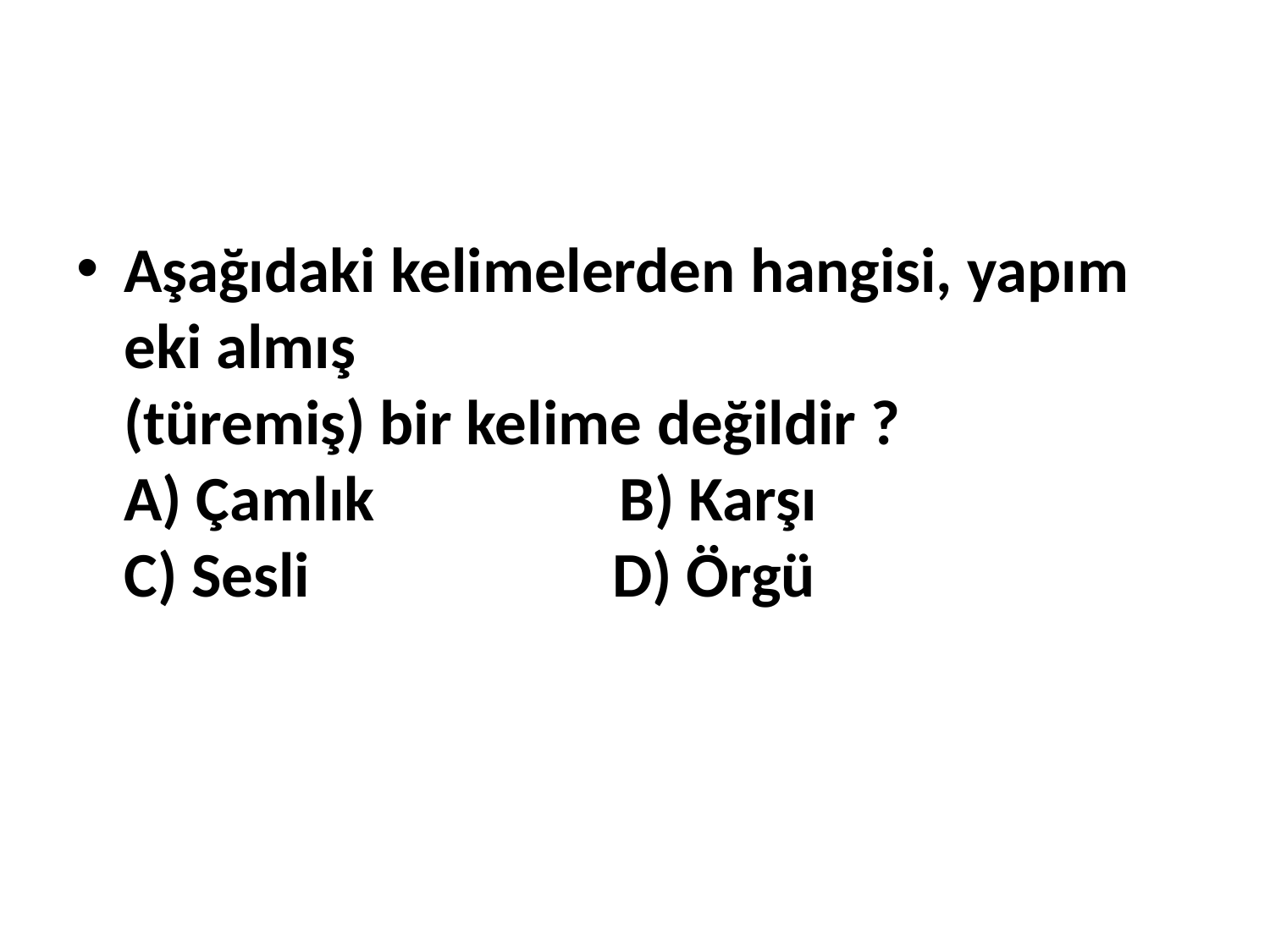

#
Aşağıdaki kelimelerden hangisi, yapım eki almış 
(türemiş) bir kelime değildir ? 
A) Çamlık                 B) Karşı 
C) Sesli                     D) Örgü